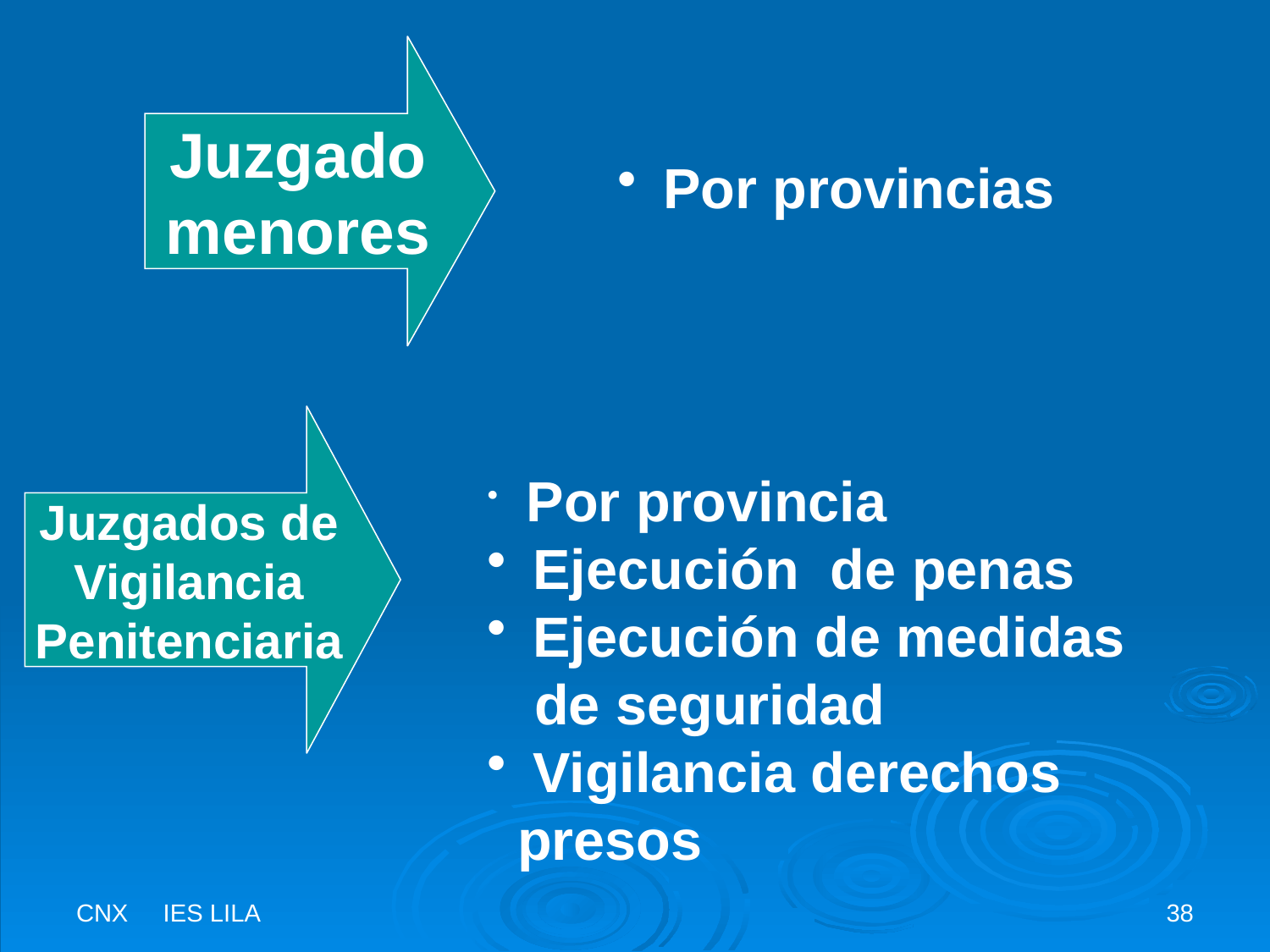

Juzgado
menores
 Por provincias
Juzgados de
Vigilancia
Penitenciaria
 Por provincia
 Ejecución  de penas
 Ejecución de medidas
   de seguridad
 Vigilancia derechos presos
CNX     IES LILA
38